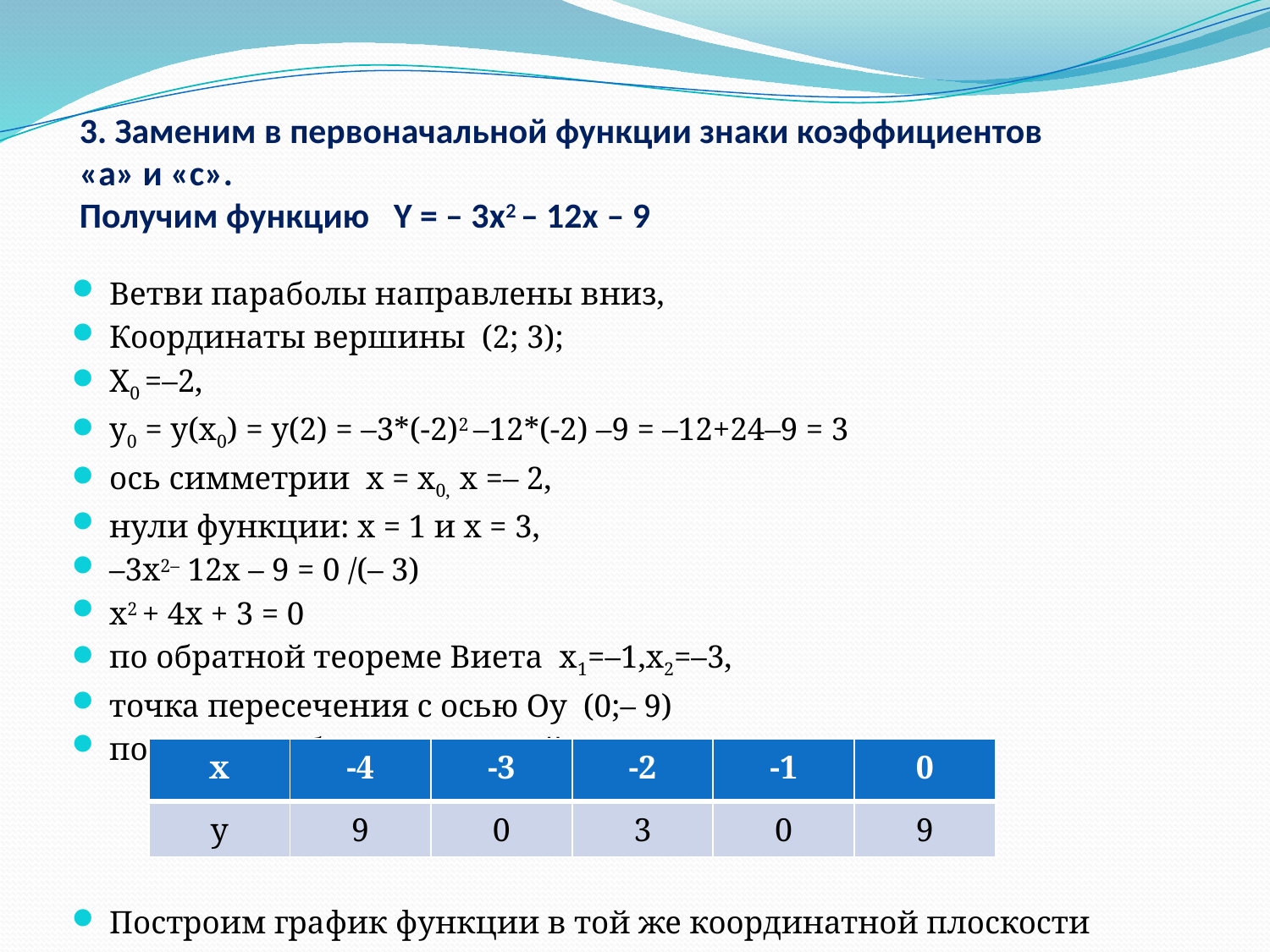

# 3. Заменим в первоначальной функции знаки коэффициентов «а» и «с». Получим функцию   Y = – 3x2 – 12x – 9
Ветви параболы направлены вниз,
Координаты вершины  (2; 3);
Х0 =–2,
у0 = у(х0) = у(2) = –3*(-2)2 –12*(-2) –9 = –12+24–9 = 3
ось симметрии  х = х0,  х =– 2,
нули функции: х = 1 и х = 3,
–3x2– 12x – 9 = 0 /(– 3)
x2 + 4x + 3 = 0
по обратной теореме Виета  х1=–1,х2=–3,
точка пересечения с осью Оу  (0;– 9)
построим таблицу значений:

Построим график функции в той же координатной плоскости

| х | -4 | -3 | -2 | -1 | 0 |
| --- | --- | --- | --- | --- | --- |
| у | 9 | 0 | 3 | 0 | 9 |